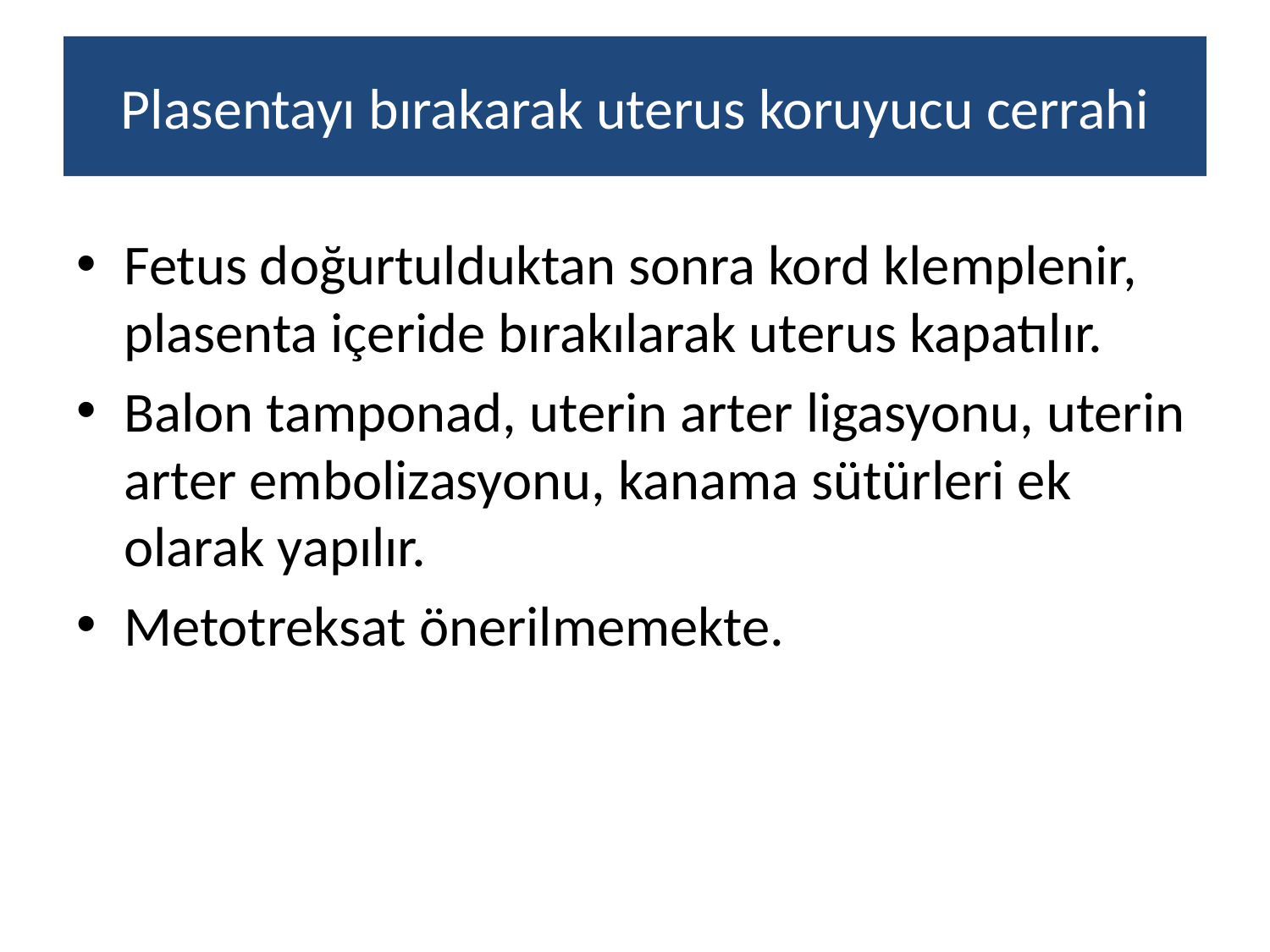

# Plasentayı bırakarak uterus koruyucu cerrahi
Fetus doğurtulduktan sonra kord klemplenir, plasenta içeride bırakılarak uterus kapatılır.
Balon tamponad, uterin arter ligasyonu, uterin arter embolizasyonu, kanama sütürleri ek olarak yapılır.
Metotreksat önerilmemekte.